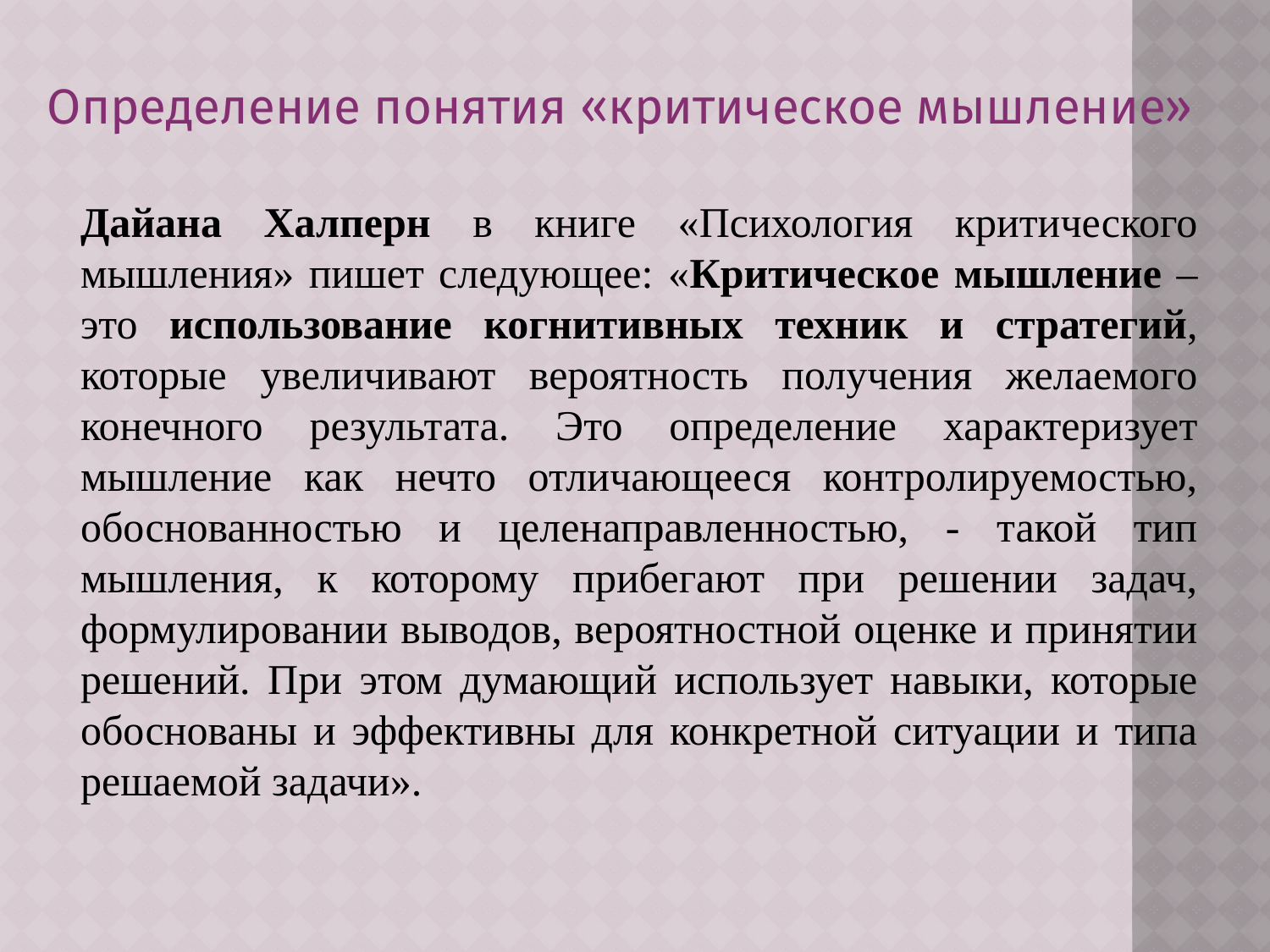

Определение понятия «критическое мышление»
Дайана Халперн в книге «Психология критического мышления» пишет следующее: «Критическое мышление – это использование когнитивных техник и стратегий, которые увеличивают вероятность получения желаемого конечного результата. Это определение характеризует мышление как нечто отличающееся контролируемостью, обоснованностью и целенаправленностью, - такой тип мышления, к которому прибегают при решении задач, формулировании выводов, вероятностной оценке и принятии решений. При этом думающий использует навыки, которые обоснованы и эффективны для конкретной ситуации и типа решаемой задачи».